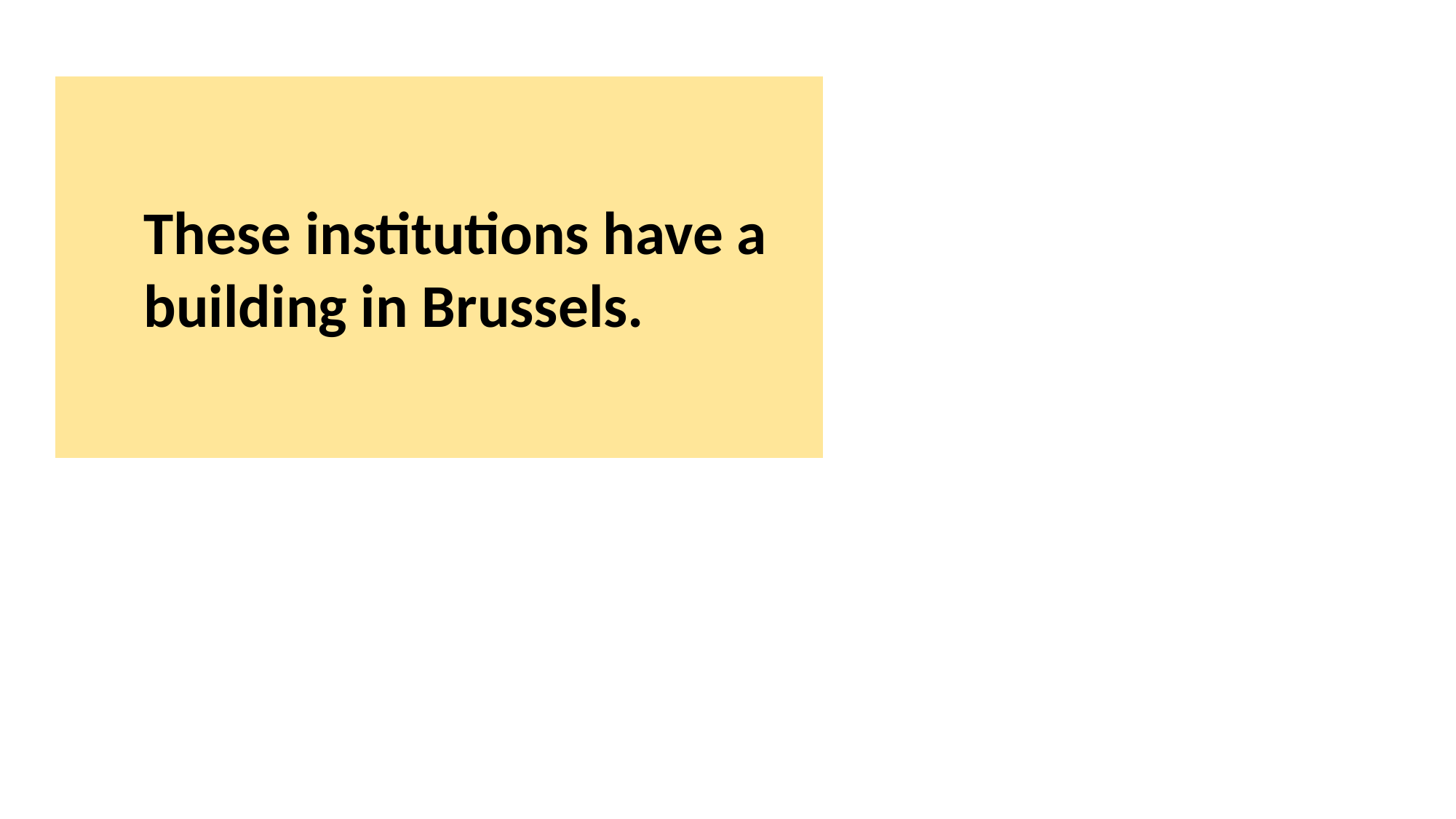

These institutions have a building in Brussels.